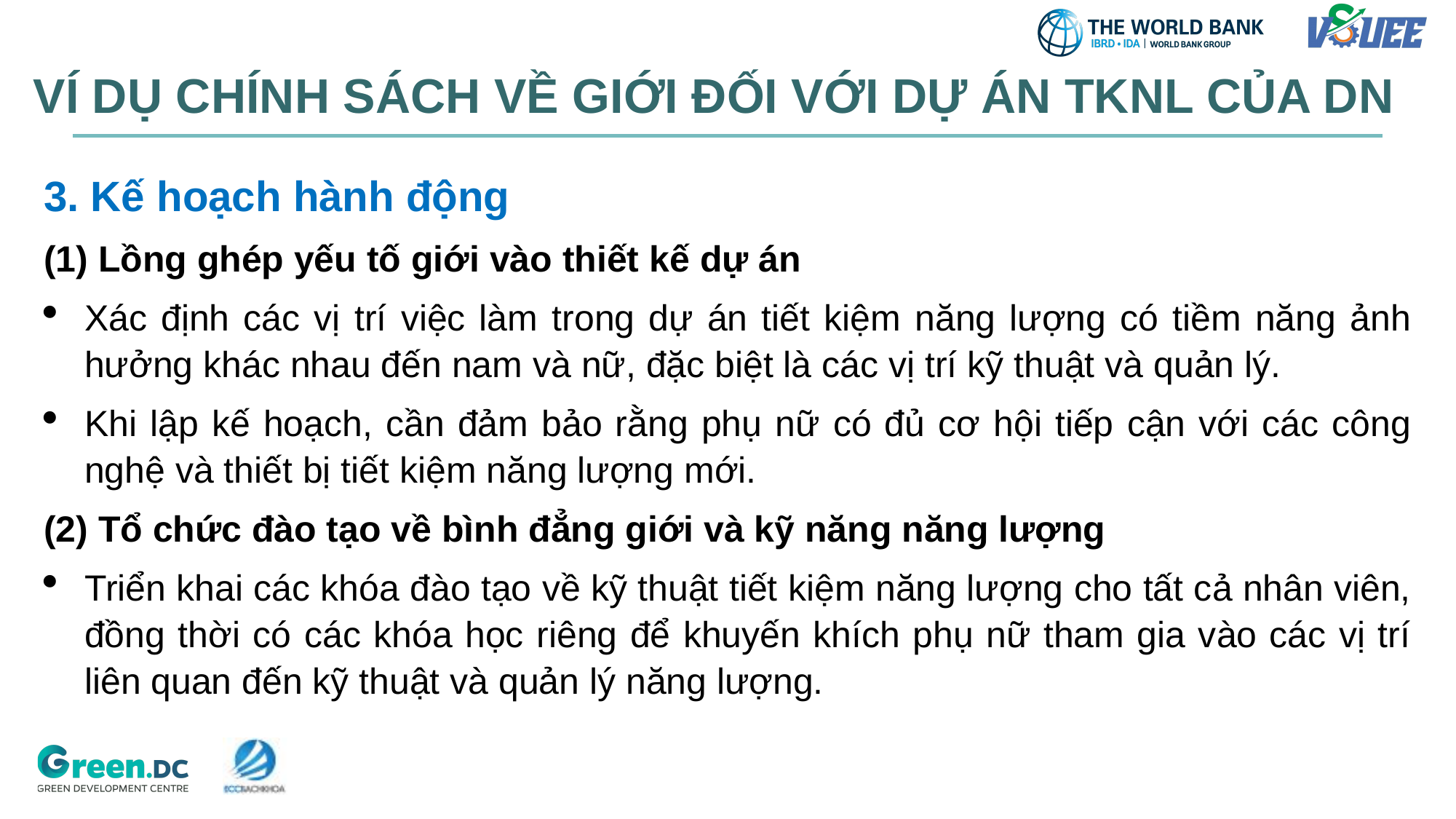

VÍ DỤ CHÍNH SÁCH VỀ GIỚI ĐỐI VỚI DỰ ÁN TKNL CỦA DN

3. Kế hoạch hành động
(1) Lồng ghép yếu tố giới vào thiết kế dự án
Xác định các vị trí việc làm trong dự án tiết kiệm năng lượng có tiềm năng ảnh hưởng khác nhau đến nam và nữ, đặc biệt là các vị trí kỹ thuật và quản lý.
Khi lập kế hoạch, cần đảm bảo rằng phụ nữ có đủ cơ hội tiếp cận với các công nghệ và thiết bị tiết kiệm năng lượng mới.
(2) Tổ chức đào tạo về bình đẳng giới và kỹ năng năng lượng
Triển khai các khóa đào tạo về kỹ thuật tiết kiệm năng lượng cho tất cả nhân viên, đồng thời có các khóa học riêng để khuyến khích phụ nữ tham gia vào các vị trí liên quan đến kỹ thuật và quản lý năng lượng.